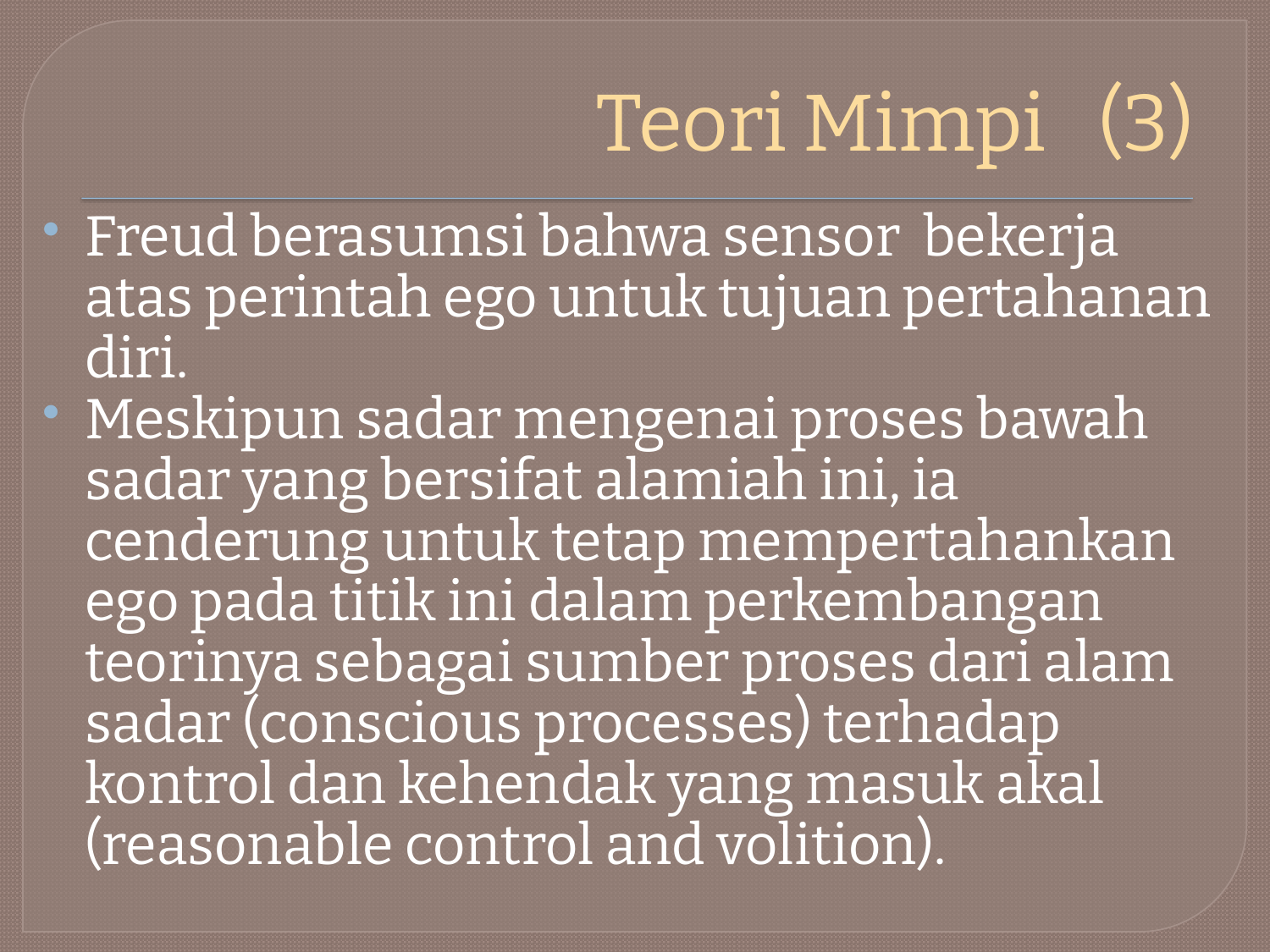

# Teori Mimpi					(3)
Freud berasumsi bahwa sensor  bekerja atas perintah ego untuk tujuan pertahanan diri.
Meskipun sadar mengenai proses bawah sadar yang bersifat alamiah ini, ia cenderung untuk tetap mempertahankan ego pada titik ini dalam perkembangan teorinya sebagai sumber proses dari alam sadar (conscious processes) terhadap kontrol dan kehendak yang masuk akal (reasonable control and volition).